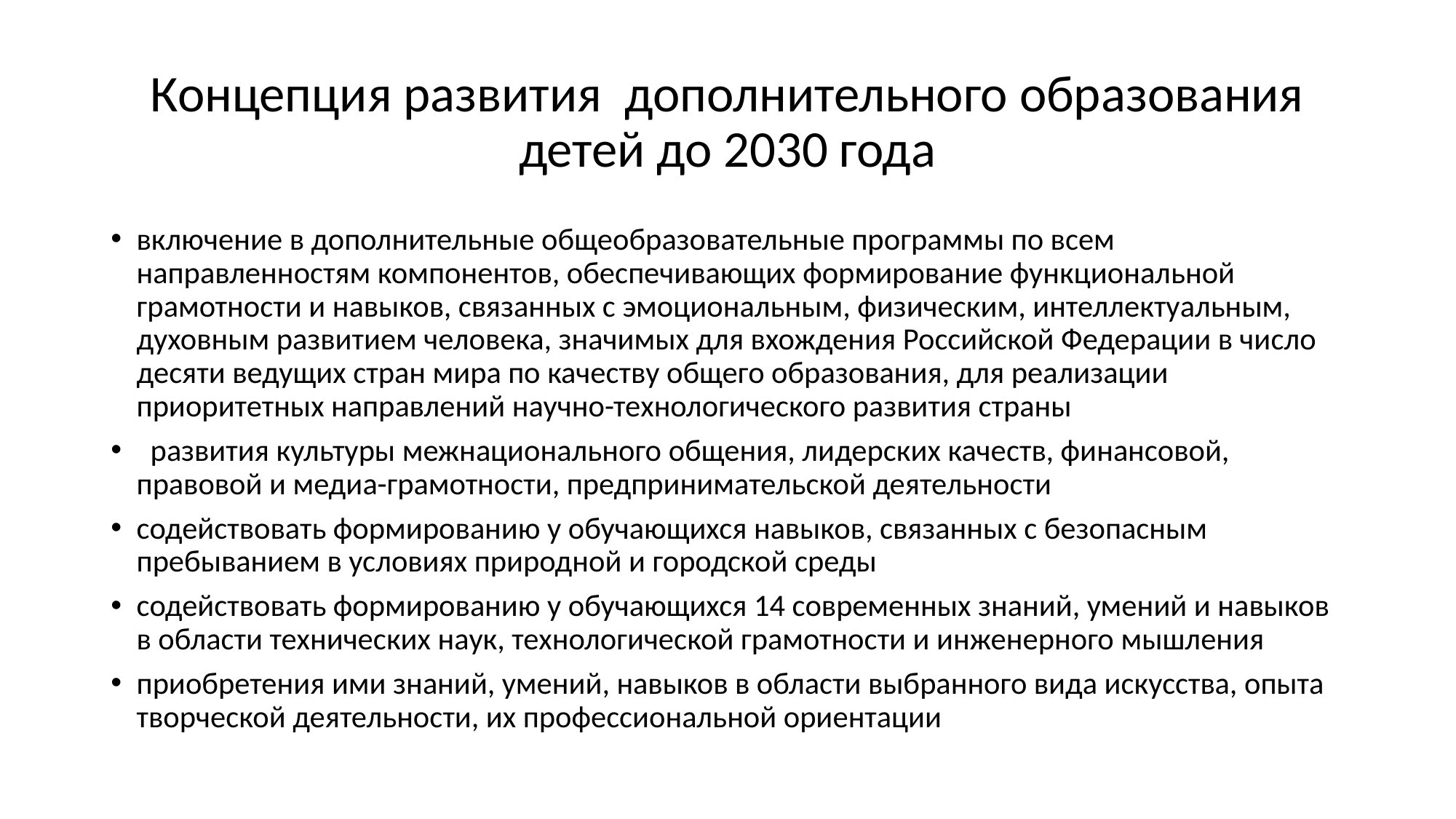

# Концепция развития  дополнительного образования детей до 2030 года
включение в дополнительные общеобразовательные программы по всем направленностям компонентов, обеспечивающих формирование функциональной грамотности и навыков, связанных с эмоциональным, физическим, интеллектуальным, духовным развитием человека, значимых для вхождения Российской Федерации в число десяти ведущих стран мира по качеству общего образования, для реализации приоритетных направлений научно-технологического развития страны
  развития культуры межнационального общения, лидерских качеств, финансовой, правовой и медиа-грамотности, предпринимательской деятельности
содействовать формированию у обучающихся навыков, связанных с безопасным пребыванием в условиях природной и городской среды
содействовать формированию у обучающихся 14 современных знаний, умений и навыков в области технических наук, технологической грамотности и инженерного мышления
приобретения ими знаний, умений, навыков в области выбранного вида искусства, опыта творческой деятельности, их профессиональной ориентации